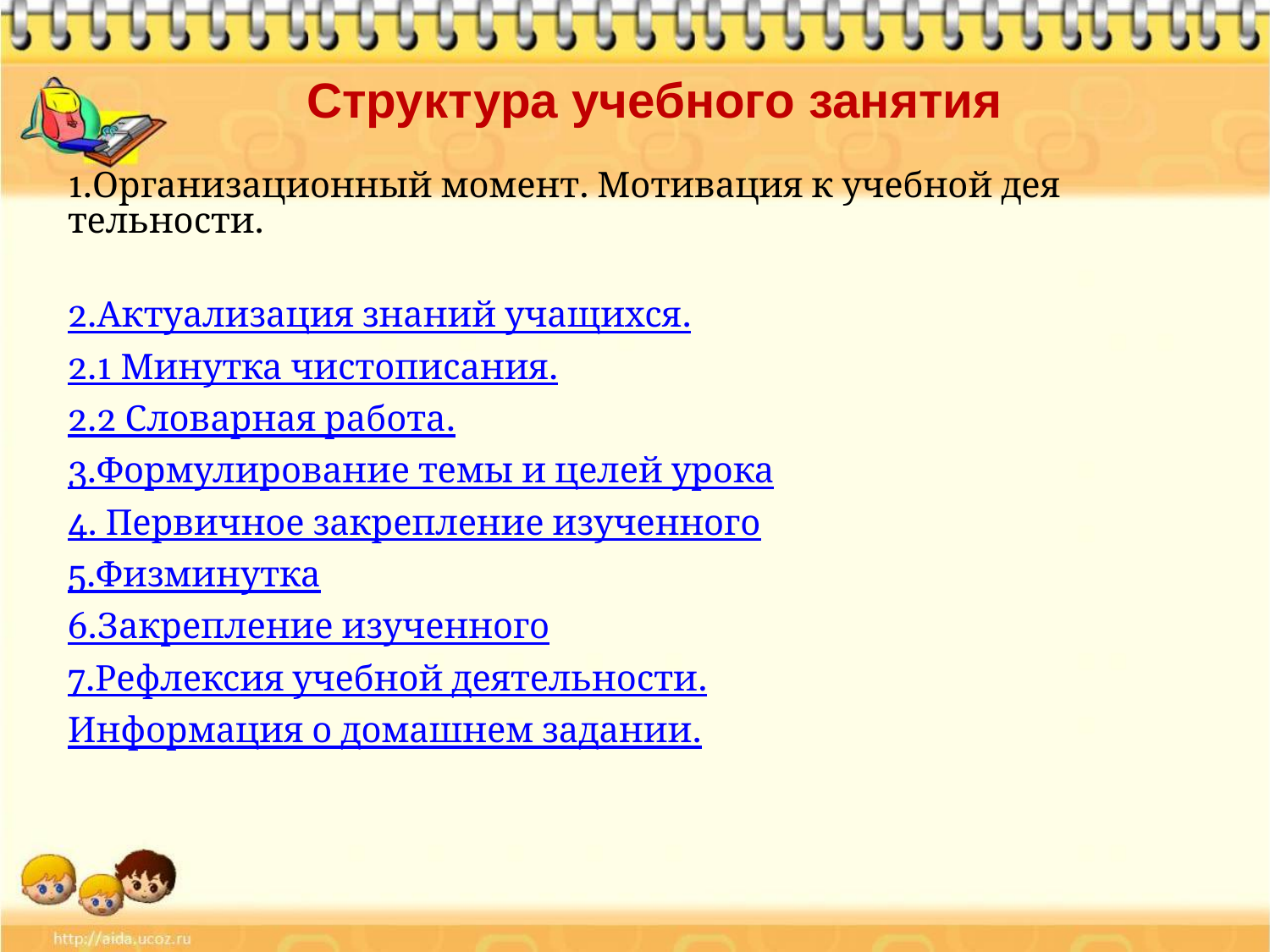

# Структура учебного занятия
1.Организационный момент. Мотивация к учебной деятельности.
2.Актуализация знаний учащихся.
2.1 Минутка чистописания.
2.2 Словарная работа.
3.Формулирование темы и целей урока
4. Первичное закрепление изученного
5.Физминутка
6.Закрепление изученного
7.Рефлексия учебной деятельности.
Информация о домашнем задании.